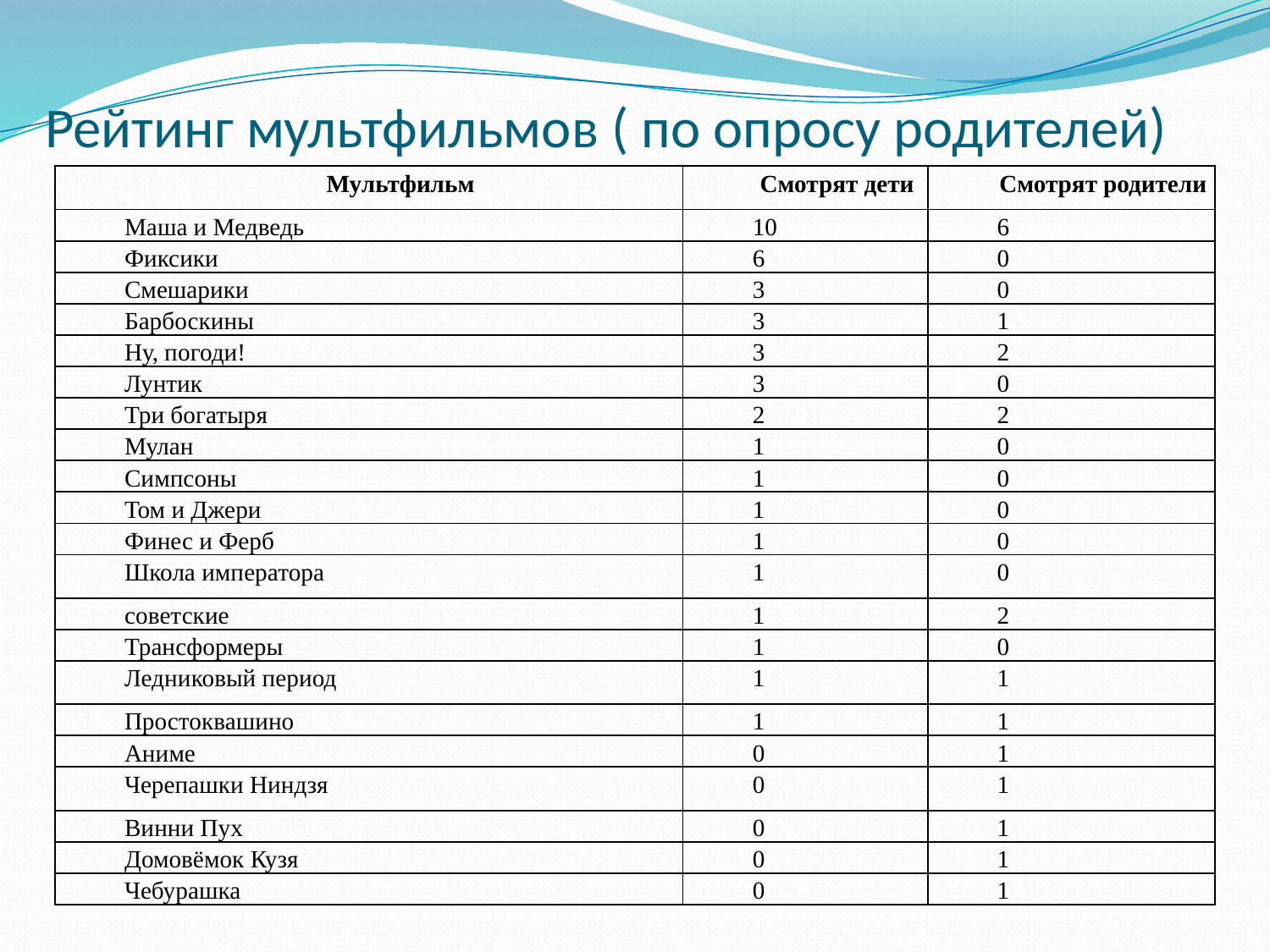

# Рейтинг мультфильмов ( по опросу родителей)
| Мультфильм | Смотрят дети | Смотрят родители |
| --- | --- | --- |
| Маша и Медведь | 10 | 6 |
| Фиксики | 6 | 0 |
| Смешарики | 3 | 0 |
| Барбоскины | 3 | 1 |
| Ну, погоди! | 3 | 2 |
| Лунтик | 3 | 0 |
| Три богатыря | 2 | 2 |
| Мулан | 1 | 0 |
| Симпсоны | 1 | 0 |
| Том и Джери | 1 | 0 |
| Финес и Ферб | 1 | 0 |
| Школа императора | 1 | 0 |
| советские | 1 | 2 |
| Трансформеры | 1 | 0 |
| Ледниковый период | 1 | 1 |
| Простоквашино | 1 | 1 |
| Аниме | 0 | 1 |
| Черепашки Ниндзя | 0 | 1 |
| Винни Пух | 0 | 1 |
| Домовёмок Кузя | 0 | 1 |
| Чебурашка | 0 | 1 |